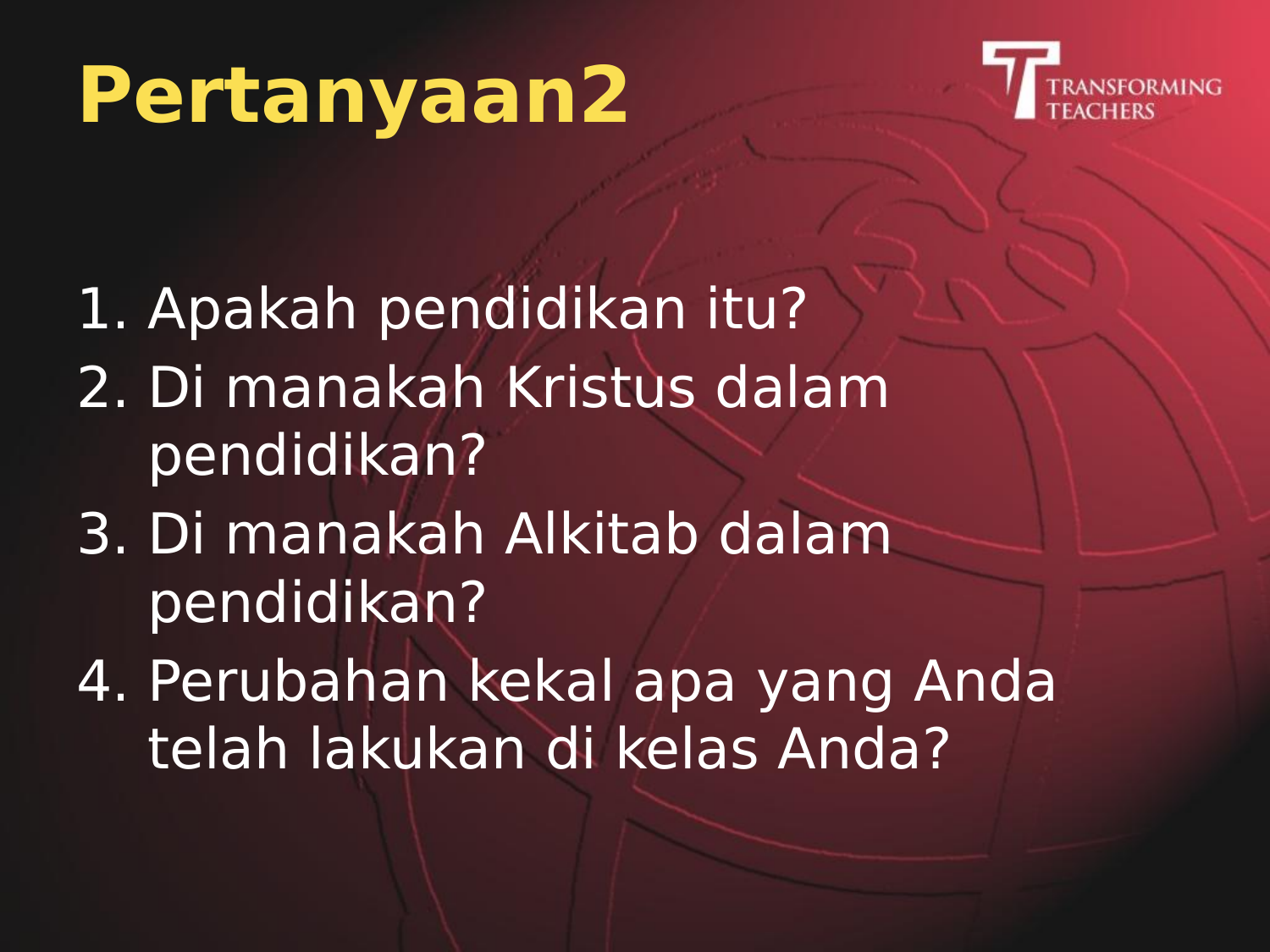

# Pertanyaan2
Apakah pendidikan itu?
Di manakah Kristus dalam pendidikan?
Di manakah Alkitab dalam pendidikan?
Perubahan kekal apa yang Anda telah lakukan di kelas Anda?